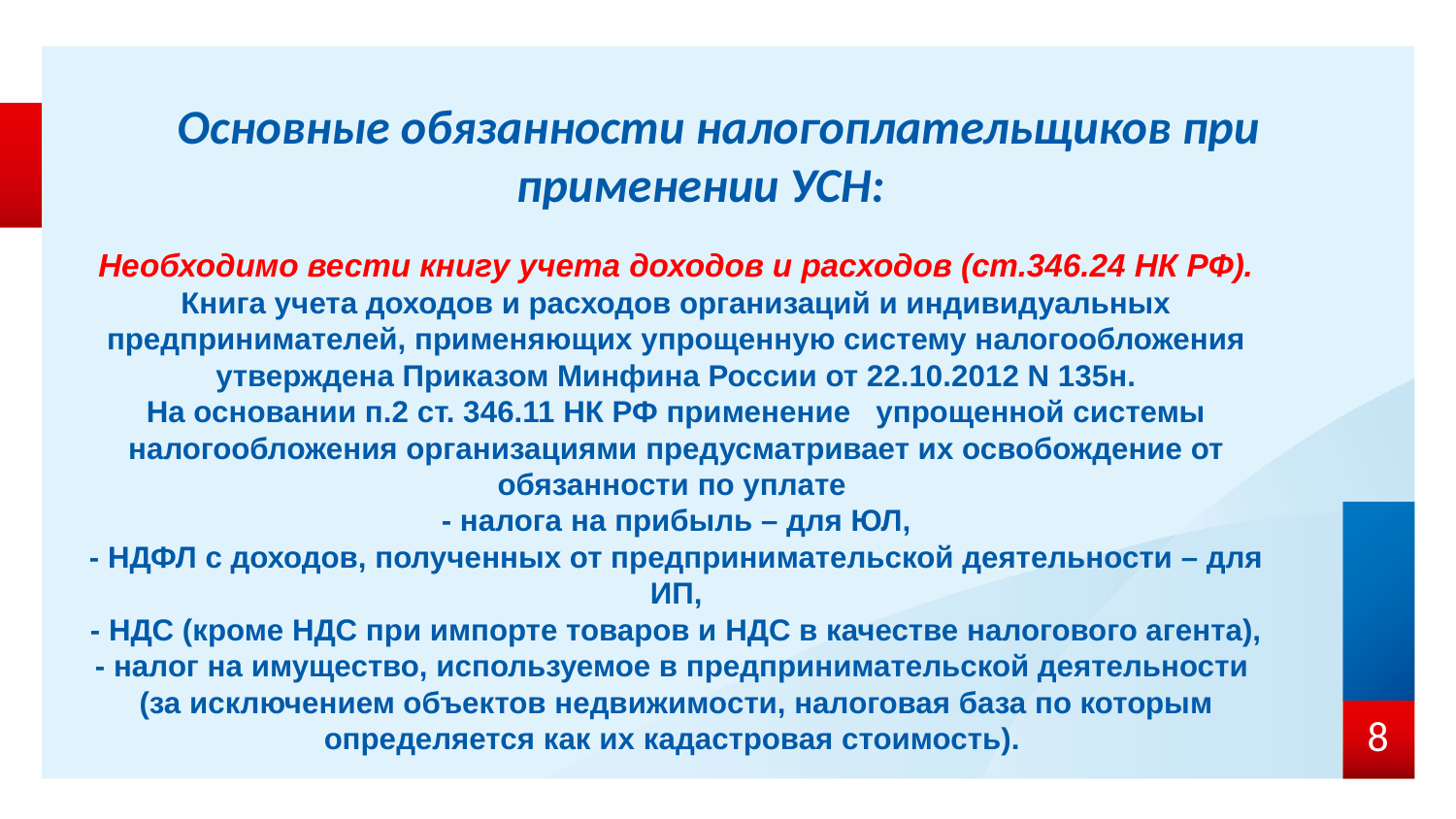

Основные обязанности налогоплательщиков при применении УСН:
Необходимо вести книгу учета доходов и расходов (ст.346.24 НК РФ).
Книга учета доходов и расходов организаций и индивидуальных предпринимателей, применяющих упрощенную систему налогообложения утверждена Приказом Минфина России от 22.10.2012 N 135н.
На основании п.2 ст. 346.11 НК РФ применение   упрощенной системы налогообложения организациями предусматривает их освобождение от обязанности по уплате
- налога на прибыль – для ЮЛ,
- НДФЛ с доходов, полученных от предпринимательской деятельности – для ИП,
- НДС (кроме НДС при импорте товаров и НДС в качестве налогового агента),
- налог на имущество, используемое в предпринимательской деятельности  (за исключением объектов недвижимости, налоговая база по которым определяется как их кадастровая стоимость).
8